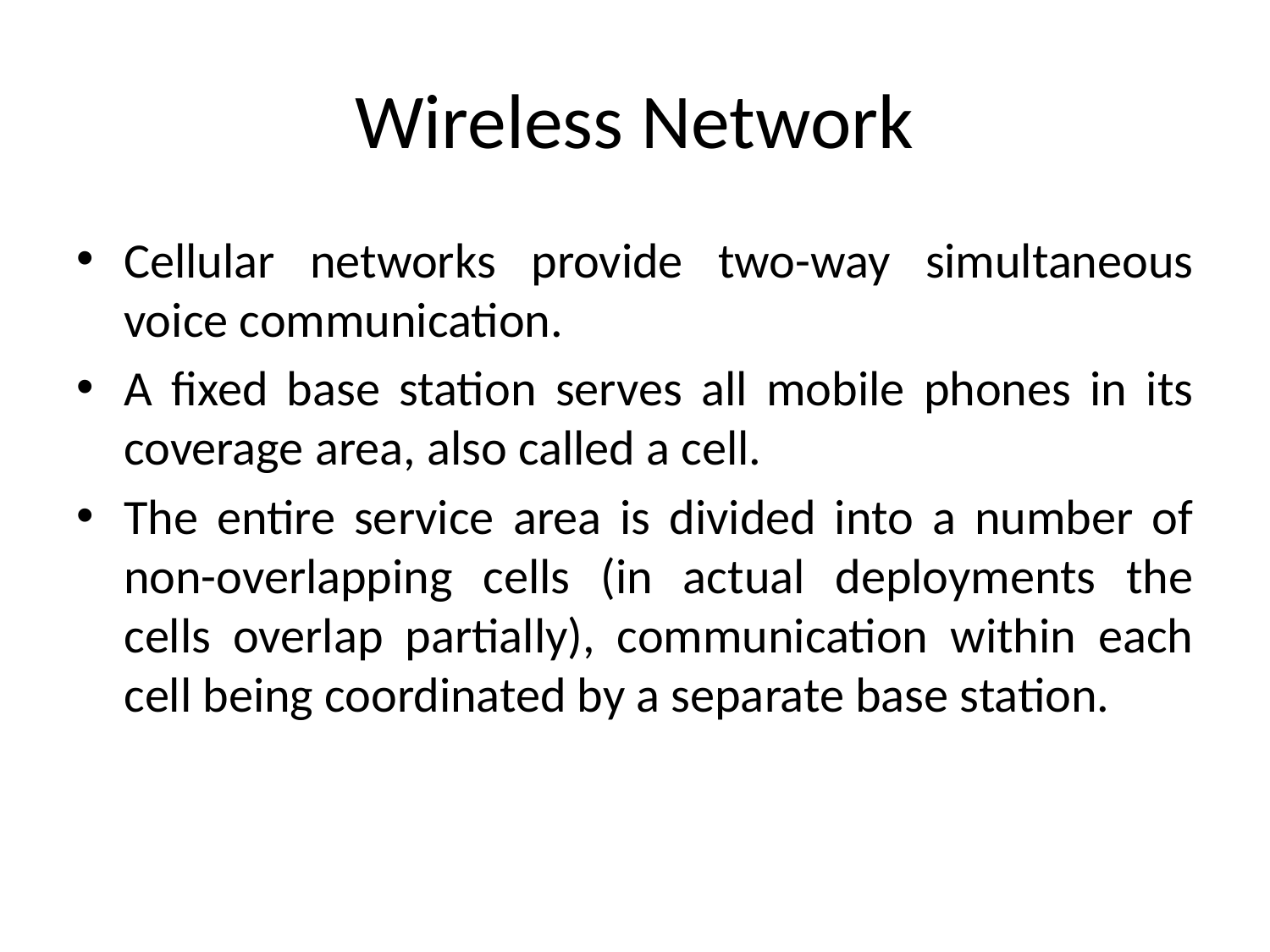

# Wireless Network
Cellular networks provide two-way simultaneous voice communication.
A fixed base station serves all mobile phones in its coverage area, also called a cell.
The entire service area is divided into a number of non-overlapping cells (in actual deployments the cells overlap partially), communication within each cell being coordinated by a separate base station.